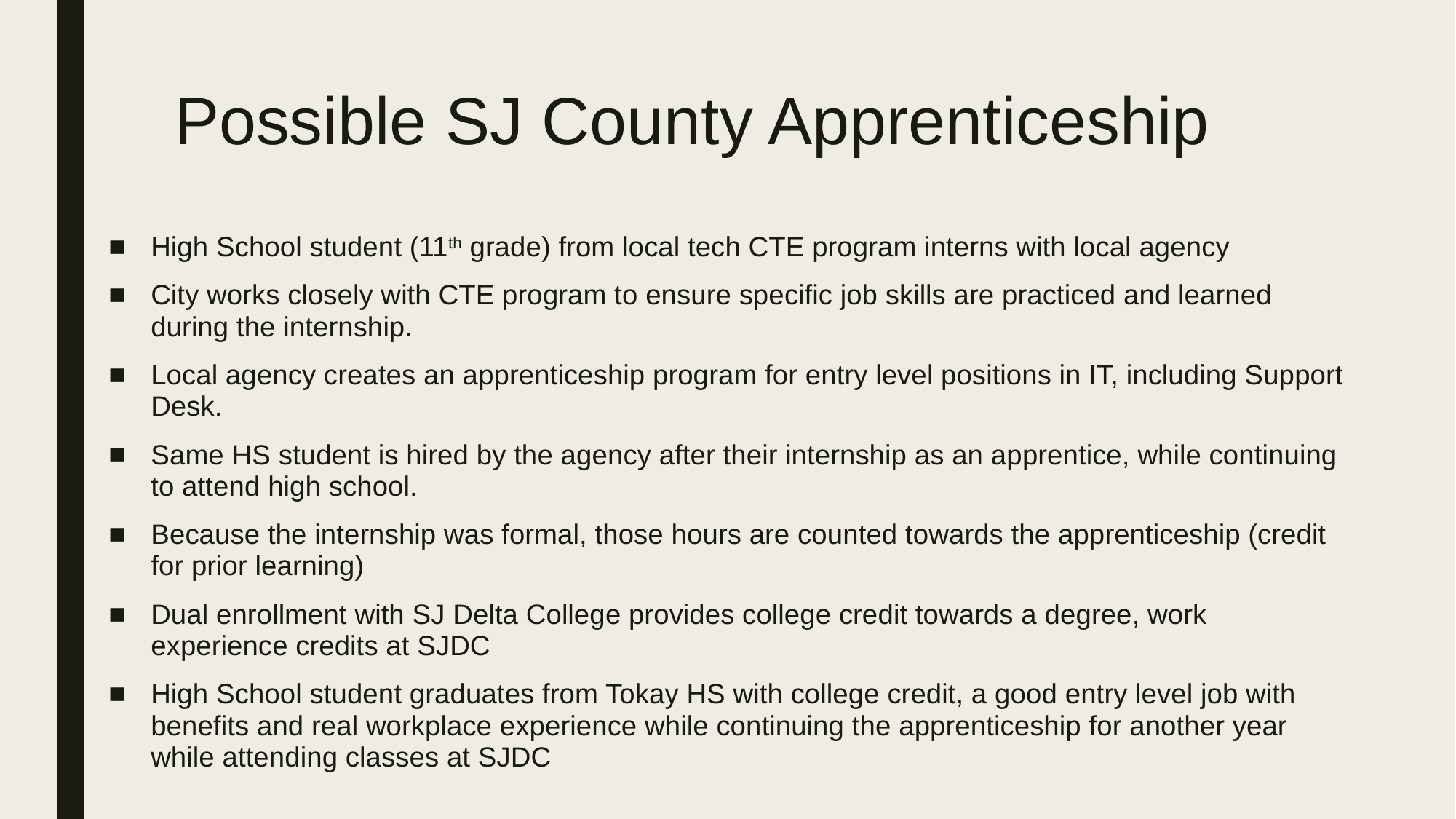

# Possible SJ County Apprenticeship
High School student (11th grade) from local tech CTE program interns with local agency
City works closely with CTE program to ensure specific job skills are practiced and learned during the internship.
Local agency creates an apprenticeship program for entry level positions in IT, including Support Desk.
Same HS student is hired by the agency after their internship as an apprentice, while continuing to attend high school.
Because the internship was formal, those hours are counted towards the apprenticeship (credit for prior learning)
Dual enrollment with SJ Delta College provides college credit towards a degree, work experience credits at SJDC
High School student graduates from Tokay HS with college credit, a good entry level job with benefits and real workplace experience while continuing the apprenticeship for another year while attending classes at SJDC